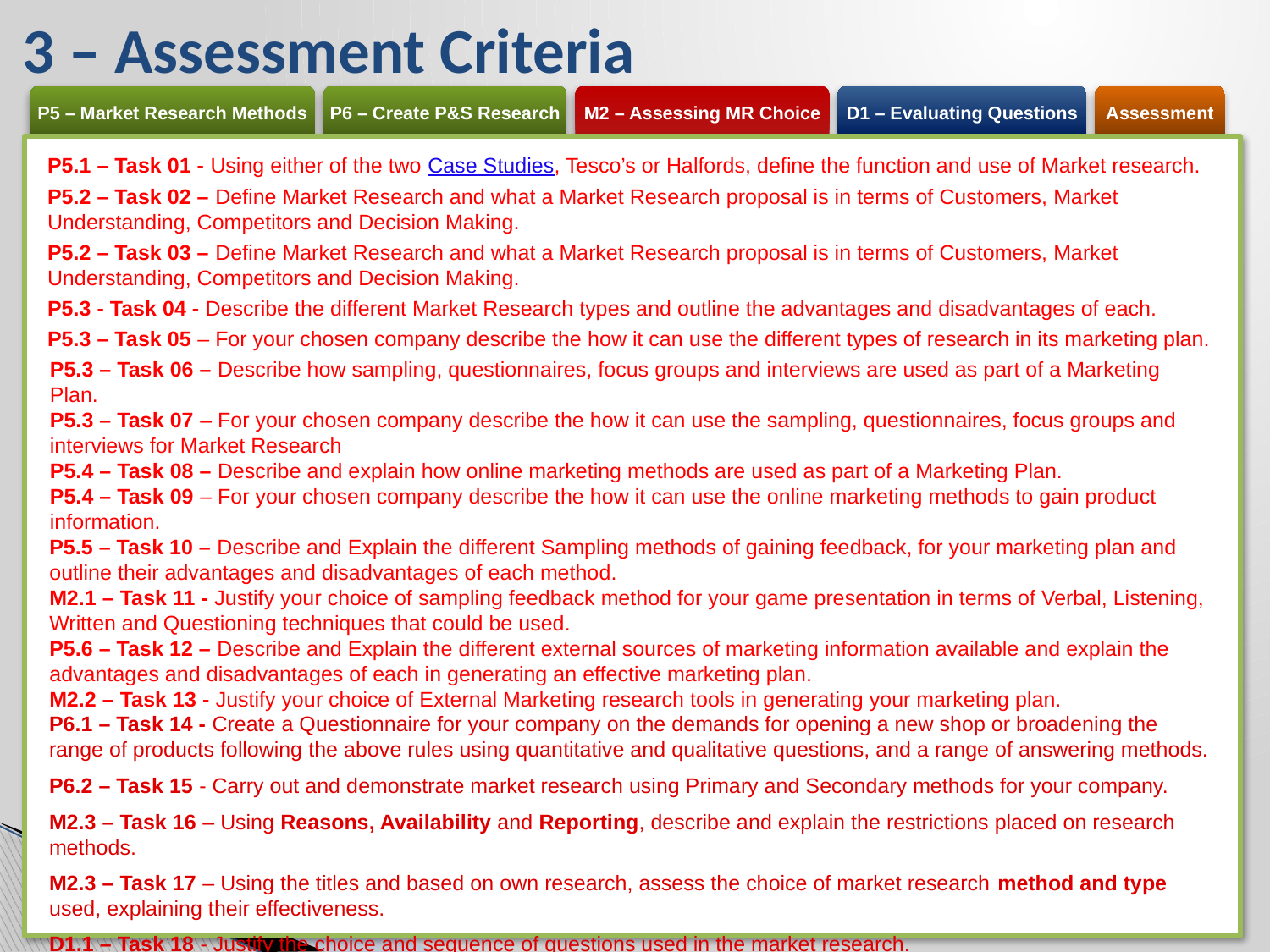

# 3 – Assessment Criteria
P5.1 – Task 01 - Using either of the two Case Studies, Tesco’s or Halfords, define the function and use of Market research.
P5.2 – Task 02 – Define Market Research and what a Market Research proposal is in terms of Customers, Market Understanding, Competitors and Decision Making.
P5.2 – Task 03 – Define Market Research and what a Market Research proposal is in terms of Customers, Market Understanding, Competitors and Decision Making.
P5.3 - Task 04 - Describe the different Market Research types and outline the advantages and disadvantages of each.
P5.3 – Task 05 – For your chosen company describe the how it can use the different types of research in its marketing plan.
P5.3 – Task 06 – Describe how sampling, questionnaires, focus groups and interviews are used as part of a Marketing Plan.
P5.3 – Task 07 – For your chosen company describe the how it can use the sampling, questionnaires, focus groups and interviews for Market Research
P5.4 – Task 08 – Describe and explain how online marketing methods are used as part of a Marketing Plan.
P5.4 – Task 09 – For your chosen company describe the how it can use the online marketing methods to gain product information.
P5.5 – Task 10 – Describe and Explain the different Sampling methods of gaining feedback, for your marketing plan and outline their advantages and disadvantages of each method.
M2.1 – Task 11 - Justify your choice of sampling feedback method for your game presentation in terms of Verbal, Listening, Written and Questioning techniques that could be used.
P5.6 – Task 12 – Describe and Explain the different external sources of marketing information available and explain the advantages and disadvantages of each in generating an effective marketing plan.
M2.2 – Task 13 - Justify your choice of External Marketing research tools in generating your marketing plan.
P6.1 – Task 14 - Create a Questionnaire for your company on the demands for opening a new shop or broadening the range of products following the above rules using quantitative and qualitative questions, and a range of answering methods.
P6.2 – Task 15 - Carry out and demonstrate market research using Primary and Secondary methods for your company.
M2.3 – Task 16 – Using Reasons, Availability and Reporting, describe and explain the restrictions placed on research methods.
M2.3 – Task 17 – Using the titles and based on own research, assess the choice of market research method and type used, explaining their effectiveness.
D1.1 – Task 18 - Justify the choice and sequence of questions used in the market research.